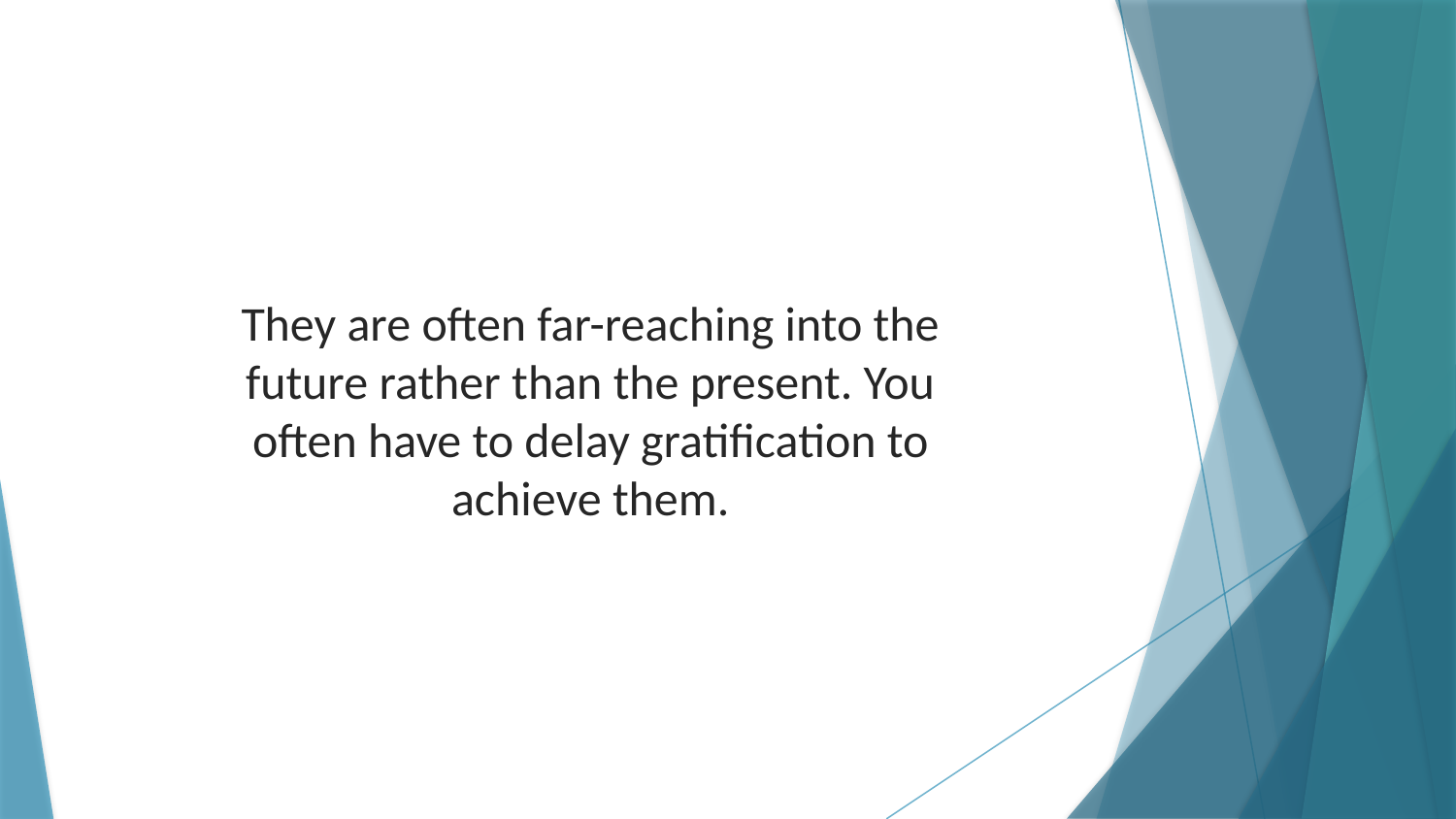

They are often far-reaching into the future rather than the present. You often have to delay gratification to achieve them.